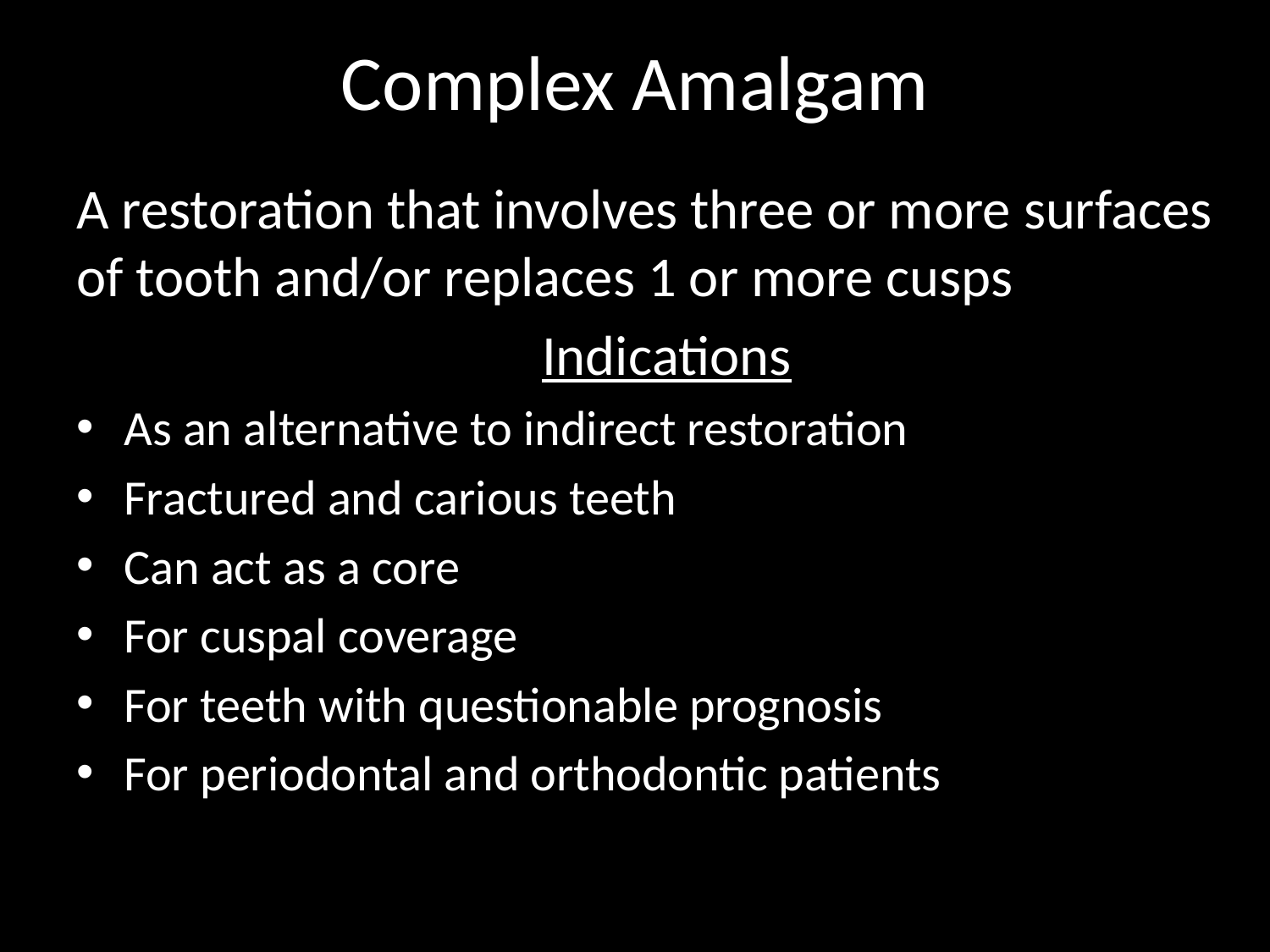

# Complex Amalgam
A restoration that involves three or more surfaces of tooth and/or replaces 1 or more cusps
Indications
As an alternative to indirect restoration
Fractured and carious teeth
Can act as a core
For cuspal coverage
For teeth with questionable prognosis
For periodontal and orthodontic patients